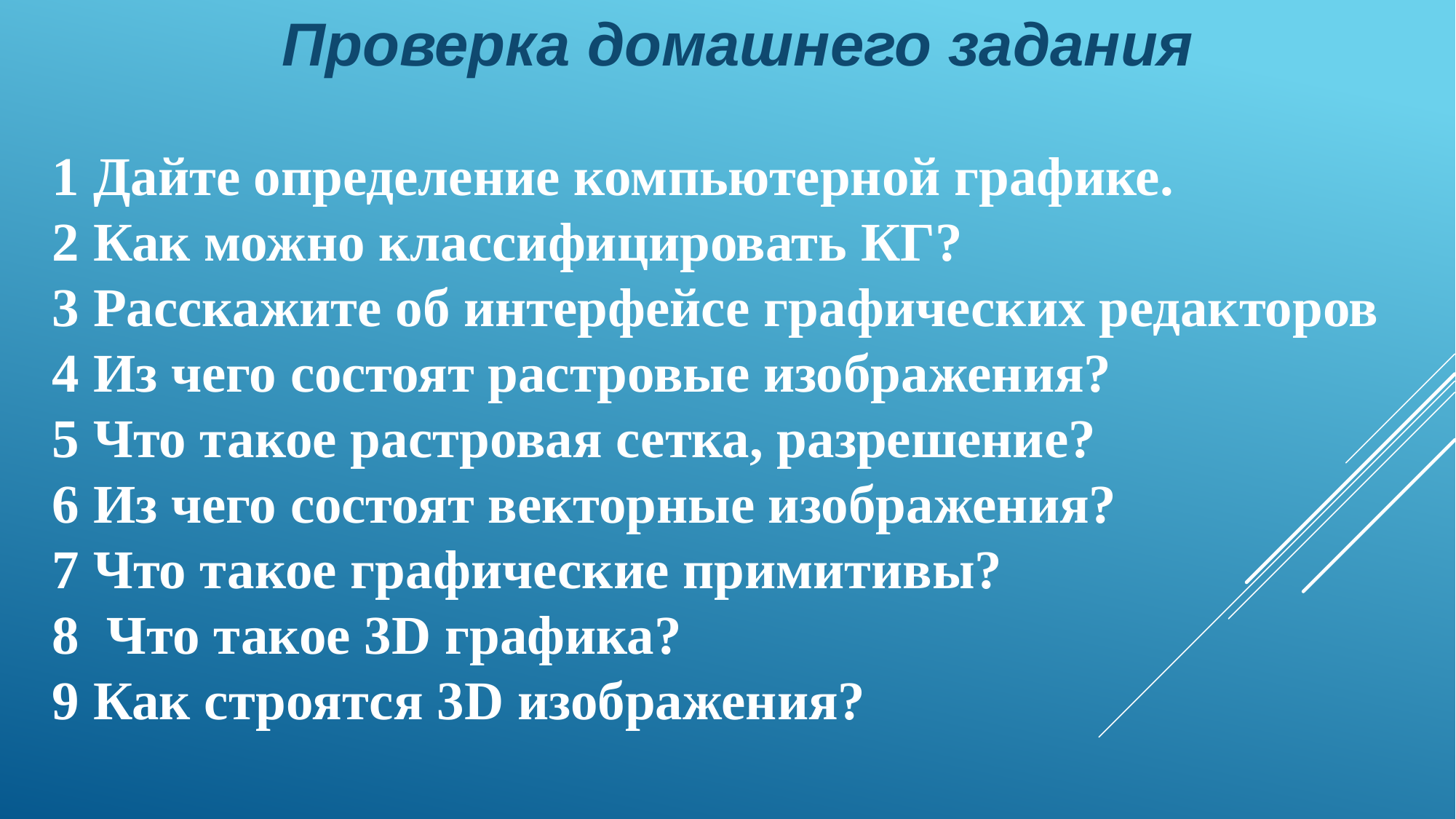

Проверка домашнего задания
1 Дайте определение компьютерной графике.
2 Как можно классифицировать КГ?
3 Расскажите об интерфейсе графических редакторов
4 Из чего состоят растровые изображения?
5 Что такое растровая сетка, разрешение?
6 Из чего состоят векторные изображения?
7 Что такое графические примитивы?
8  Что такое 3D графика?
9 Как строятся 3D изображения?